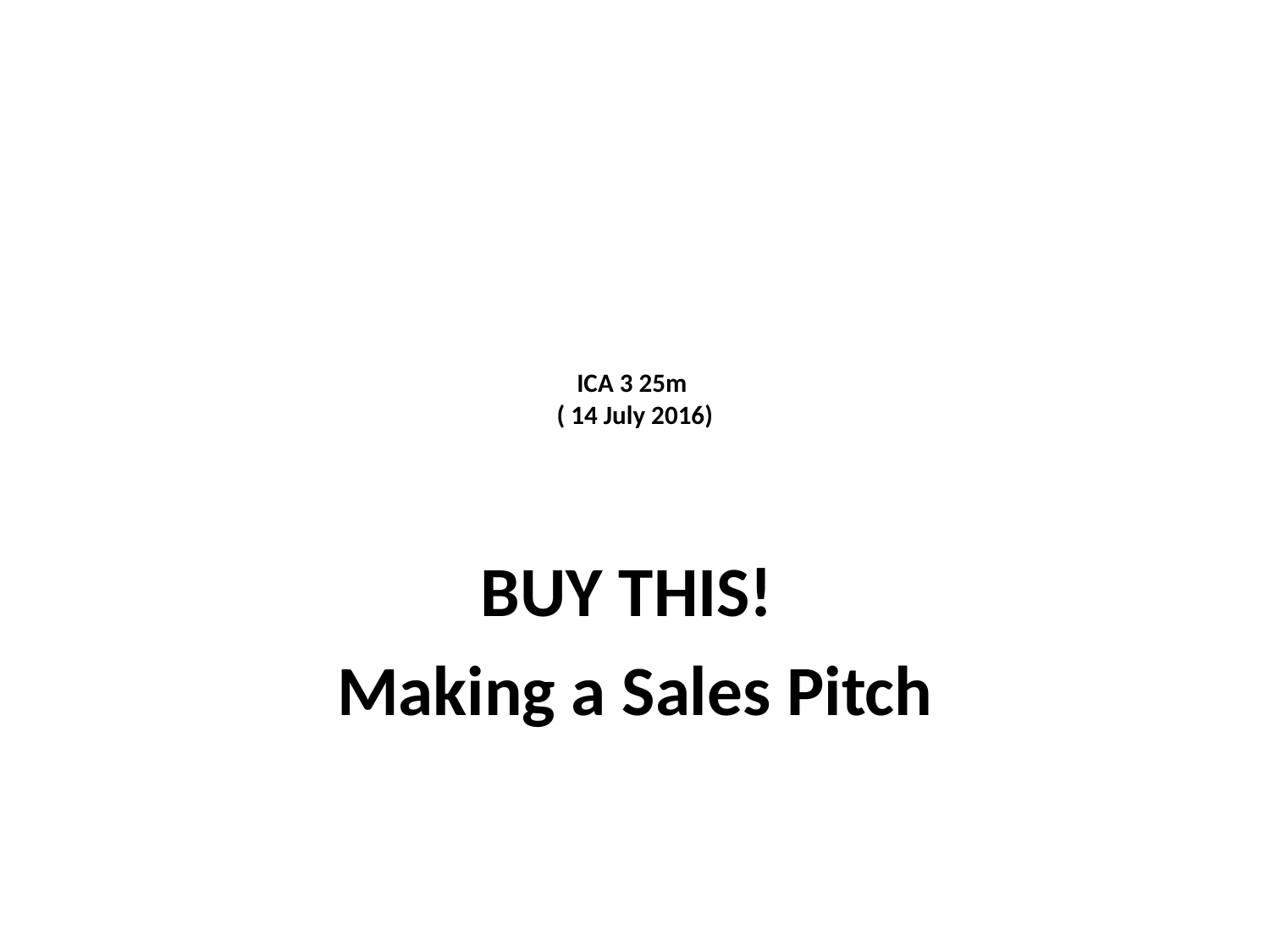

# ICA 3 25m ( 14 July 2016)
BUY THIS!
Making a Sales Pitch